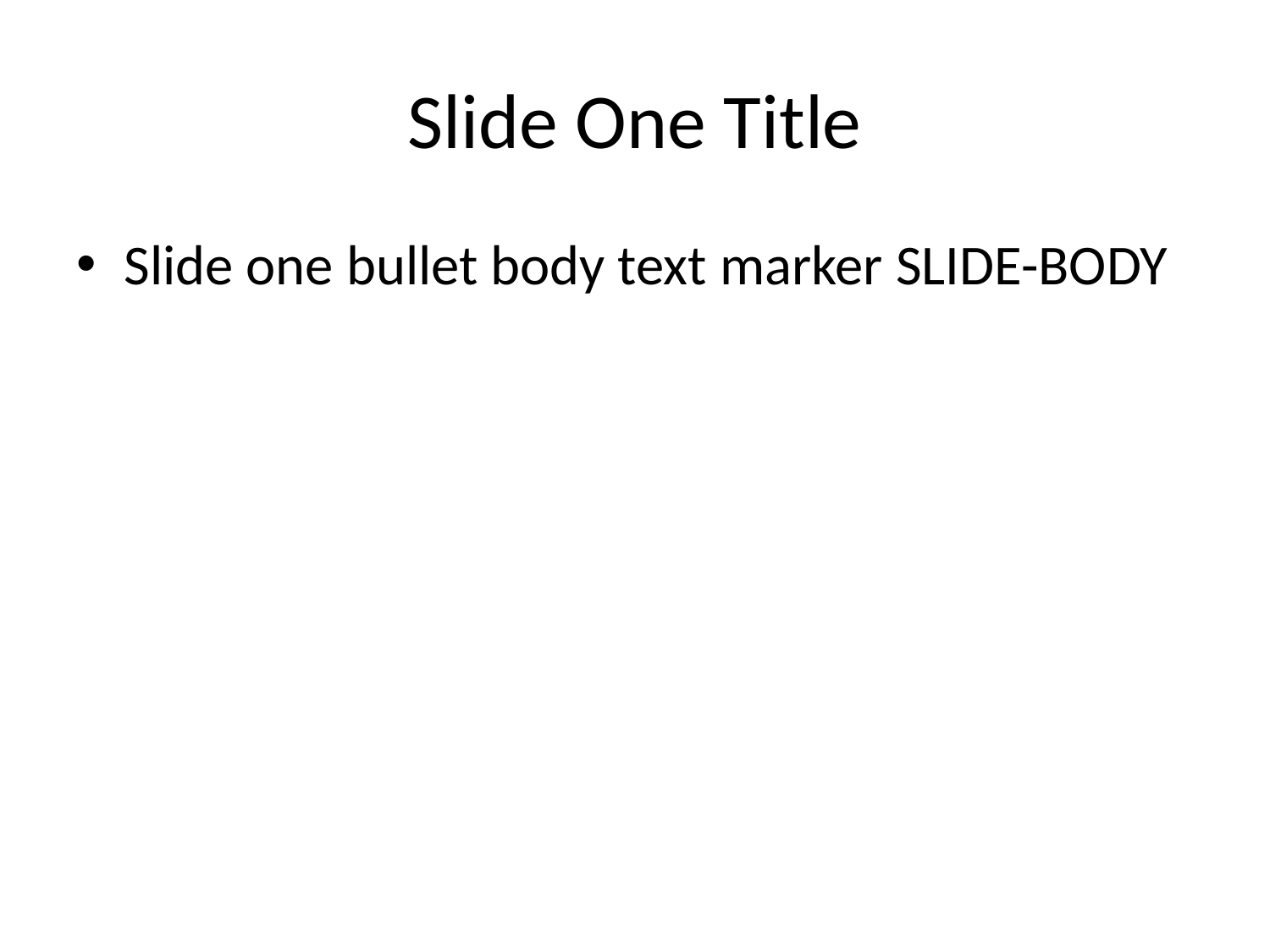

# Slide One Title
Slide one bullet body text marker SLIDE-BODY